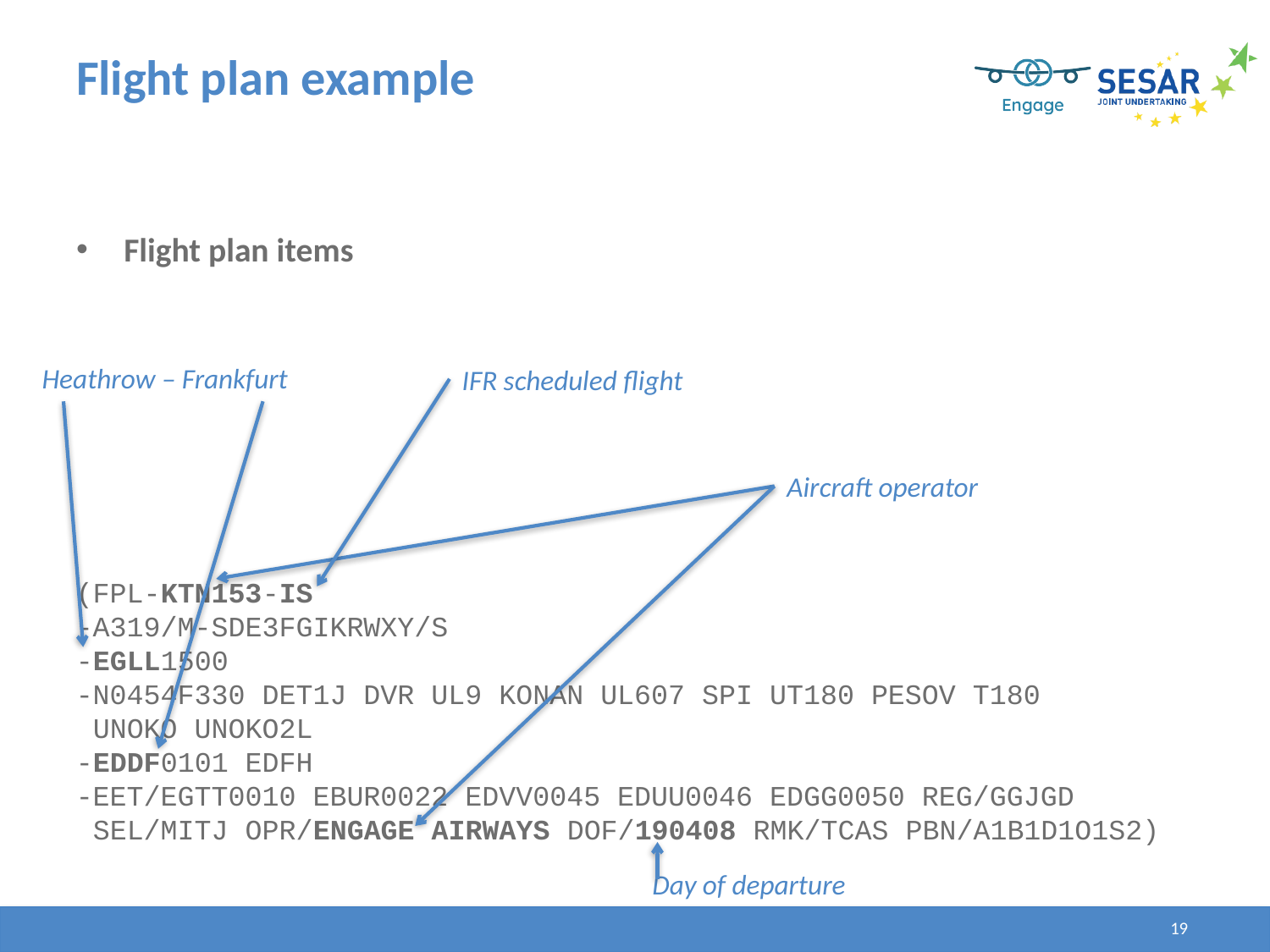

# Flight plan example
Flight plan items

Heathrow – Frankfurt
IFR scheduled flight
Aircraft operator
(FPL-KTN153-IS
-A319/M-SDE3FGIKRWXY/S
-EGLL1500
-N0454F330 DET1J DVR UL9 KONAN UL607 SPI UT180 PESOV T180
 UNOKO UNOKO2L
-EDDF0101 EDFH
-EET/EGTT0010 EBUR0022 EDVV0045 EDUU0046 EDGG0050 REG/GGJGD
 SEL/MITJ OPR/ENGAGE AIRWAYS DOF/190408 RMK/TCAS PBN/A1B1D1O1S2)
Day of departure
19